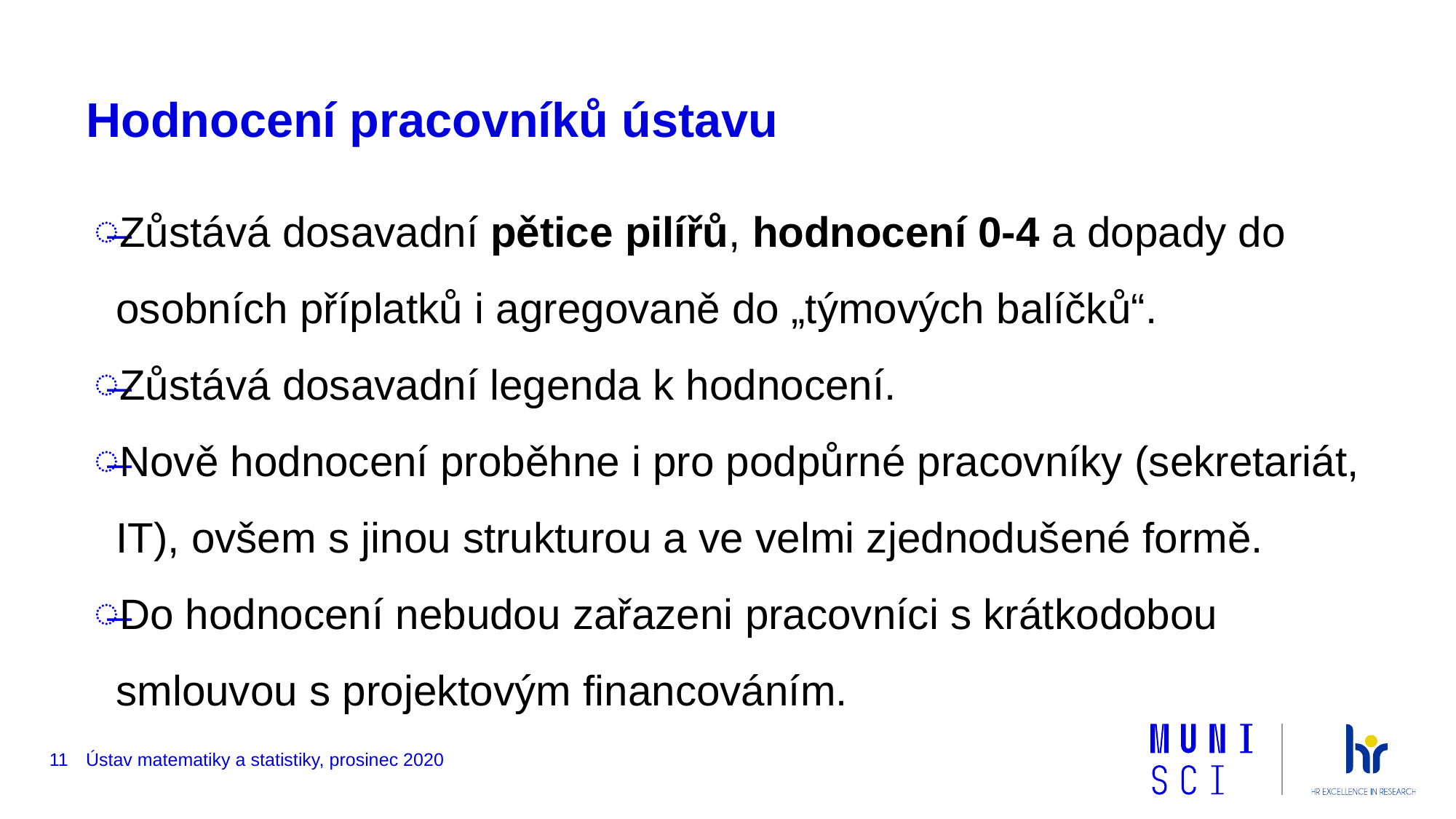

# Hodnocení pracovníků ústavu
Zůstává dosavadní pětice pilířů, hodnocení 0-4 a dopady do osobních příplatků i agregovaně do „týmových balíčků“.
Zůstává dosavadní legenda k hodnocení.
Nově hodnocení proběhne i pro podpůrné pracovníky (sekretariát, IT), ovšem s jinou strukturou a ve velmi zjednodušené formě.
Do hodnocení nebudou zařazeni pracovníci s krátkodobou smlouvou s projektovým financováním.
11
Ústav matematiky a statistiky, prosinec 2020